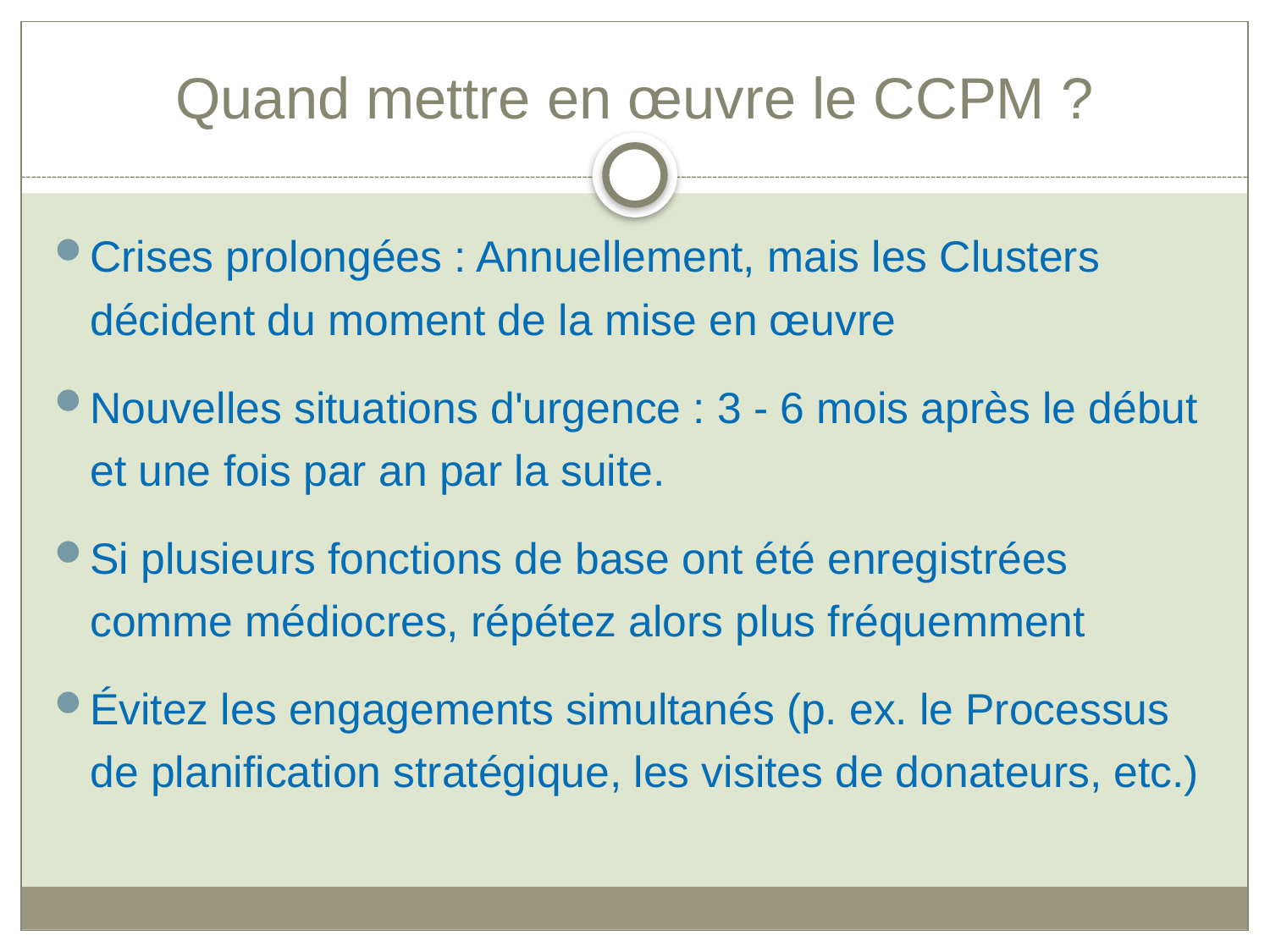

# Quand mettre en œuvre le CCPM ?
Crises prolongées : Annuellement, mais les Clusters décident du moment de la mise en œuvre
Nouvelles situations d'urgence : 3 - 6 mois après le début et une fois par an par la suite.
Si plusieurs fonctions de base ont été enregistrées comme médiocres, répétez alors plus fréquemment
Évitez les engagements simultanés (p. ex. le Processus de planification stratégique, les visites de donateurs, etc.)